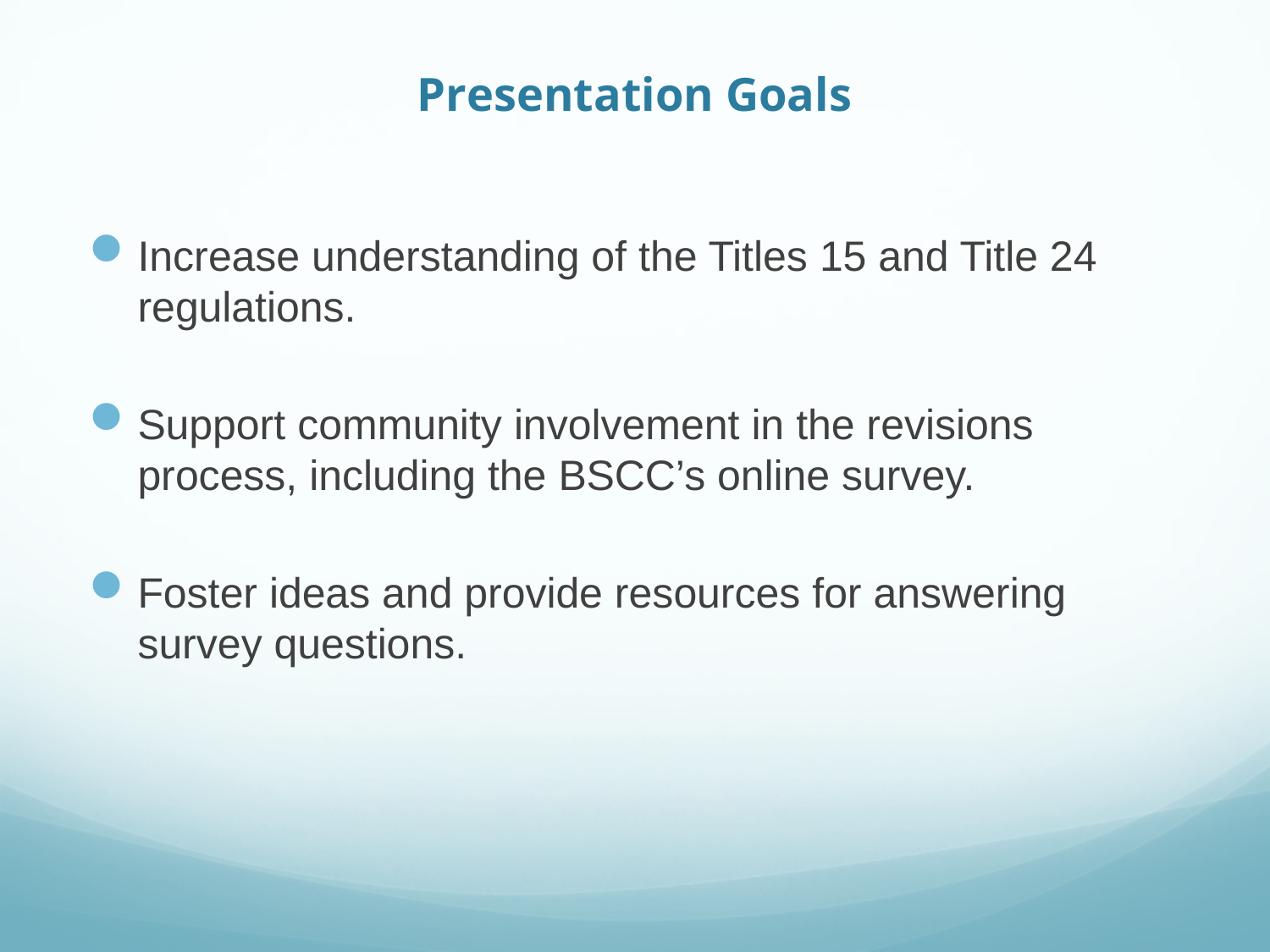

# Presentation Goals
Increase understanding of the Titles 15 and Title 24 regulations.
Support community involvement in the revisions process, including the BSCC’s online survey.
Foster ideas and provide resources for answering survey questions.